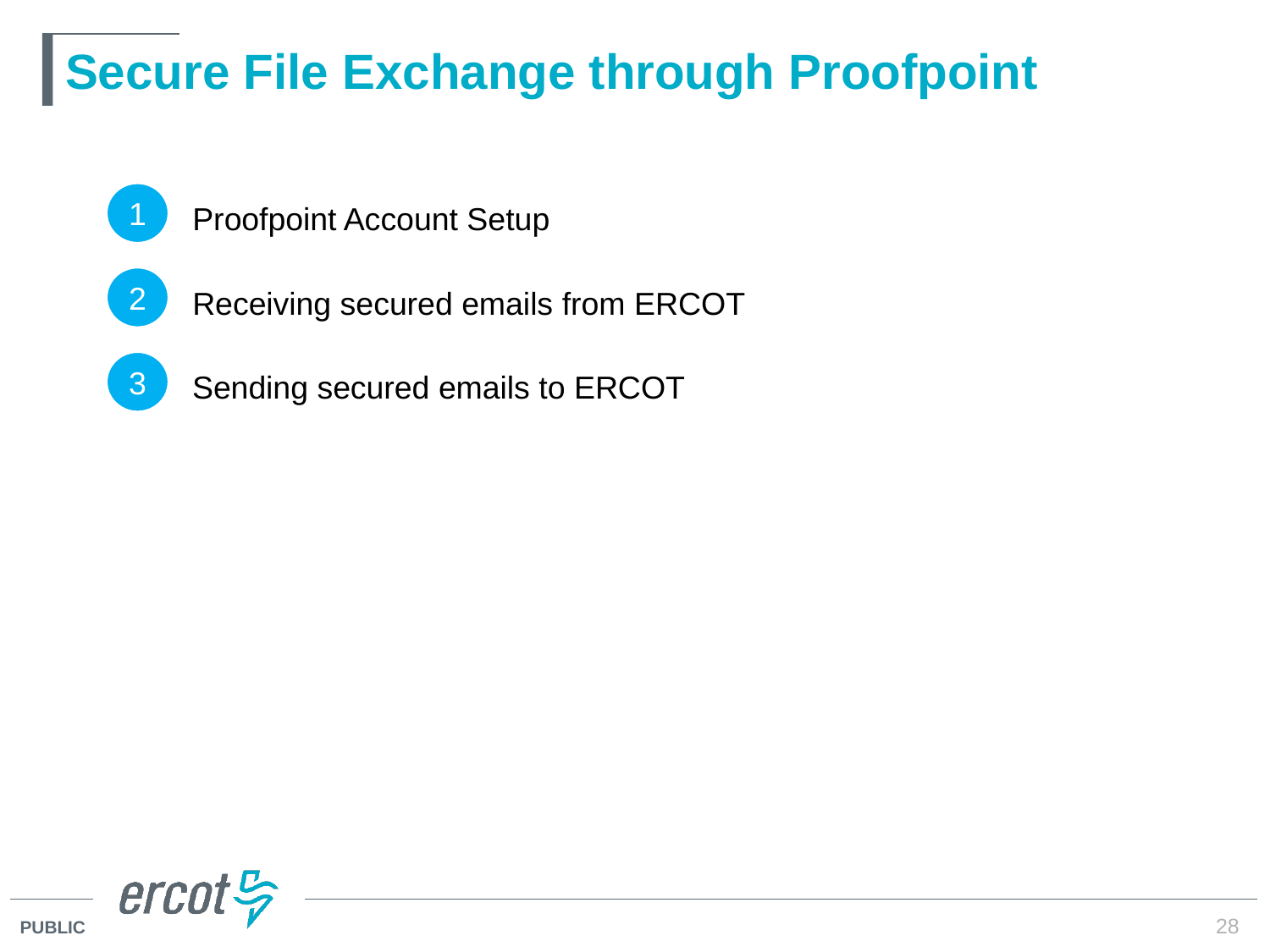

# Secure File Exchange through Proofpoint
1
Proofpoint Account Setup
2
Receiving secured emails from ERCOT
3
Sending secured emails to ERCOT
28